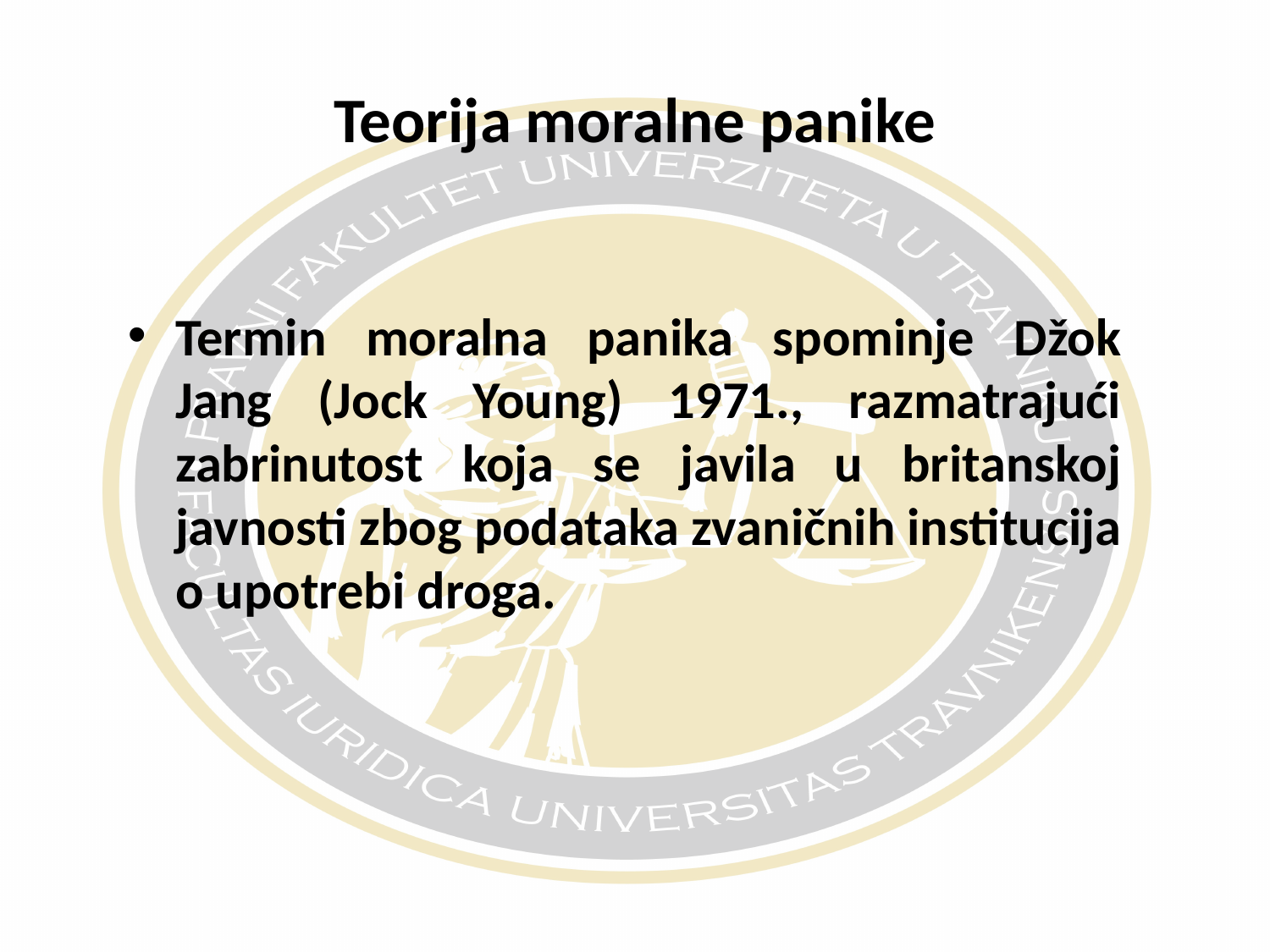

# Teorija moralne panike

Termin moralna panika spominje Džok Jang (Jock Young) 1971., razmatrajući zabrinutost koja se javila u britanskoj javnosti zbog podataka zvaničnih institucija o upotrebi droga.